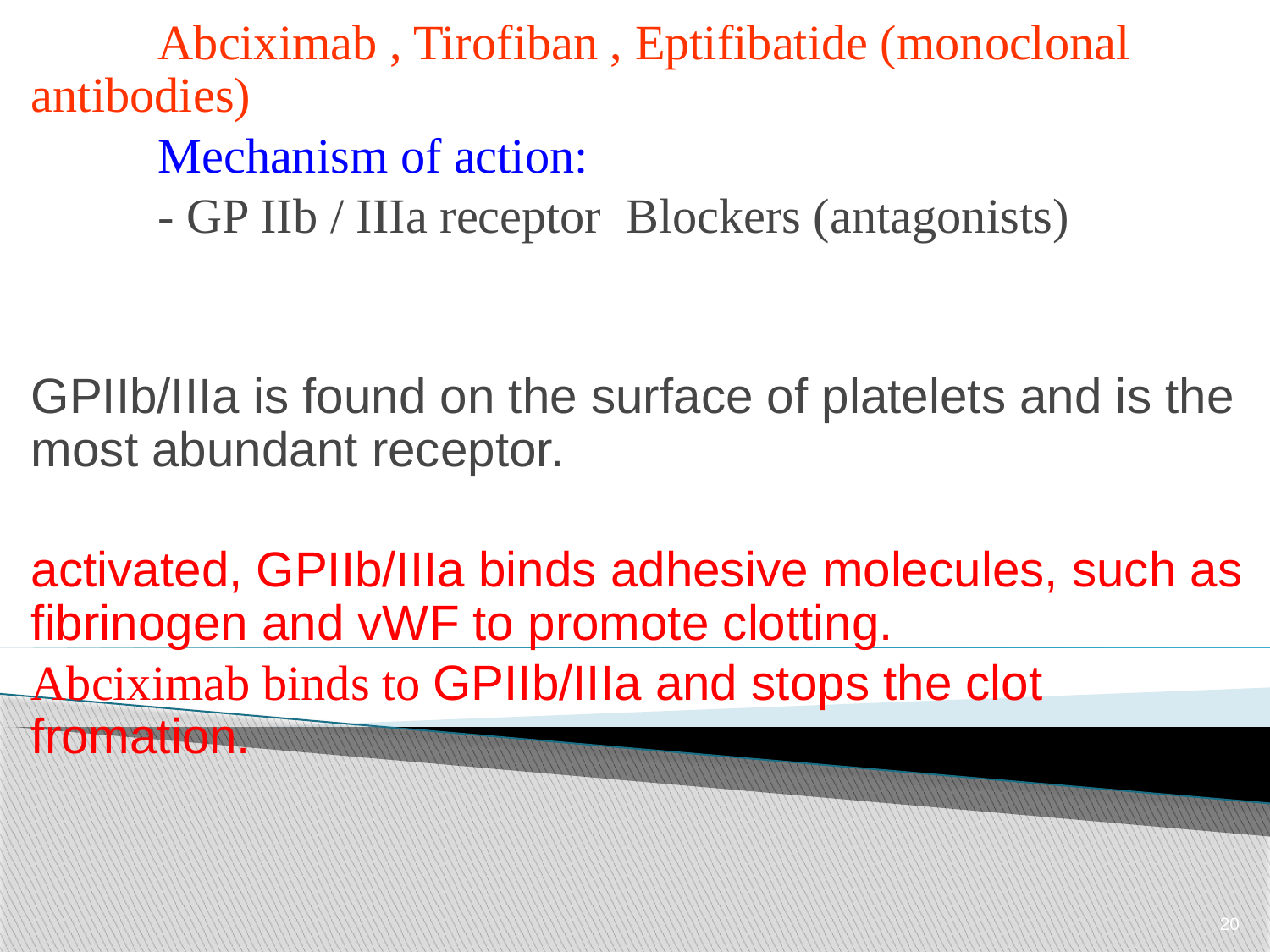

Abciximab , Tirofiban , Eptifibatide (monoclonal antibodies)
	Mechanism of action:
  	- GP IIb / IIIa receptor  Blockers (antagonists)

GPIIb/IIIa is found on the surface of platelets and is the most abundant receptor.

activated, GPIIb/IIIa binds adhesive molecules, such as fibrinogen and vWF to promote clotting.
Abciximab binds to GPIIb/IIIa and stops the clot fromation.

20